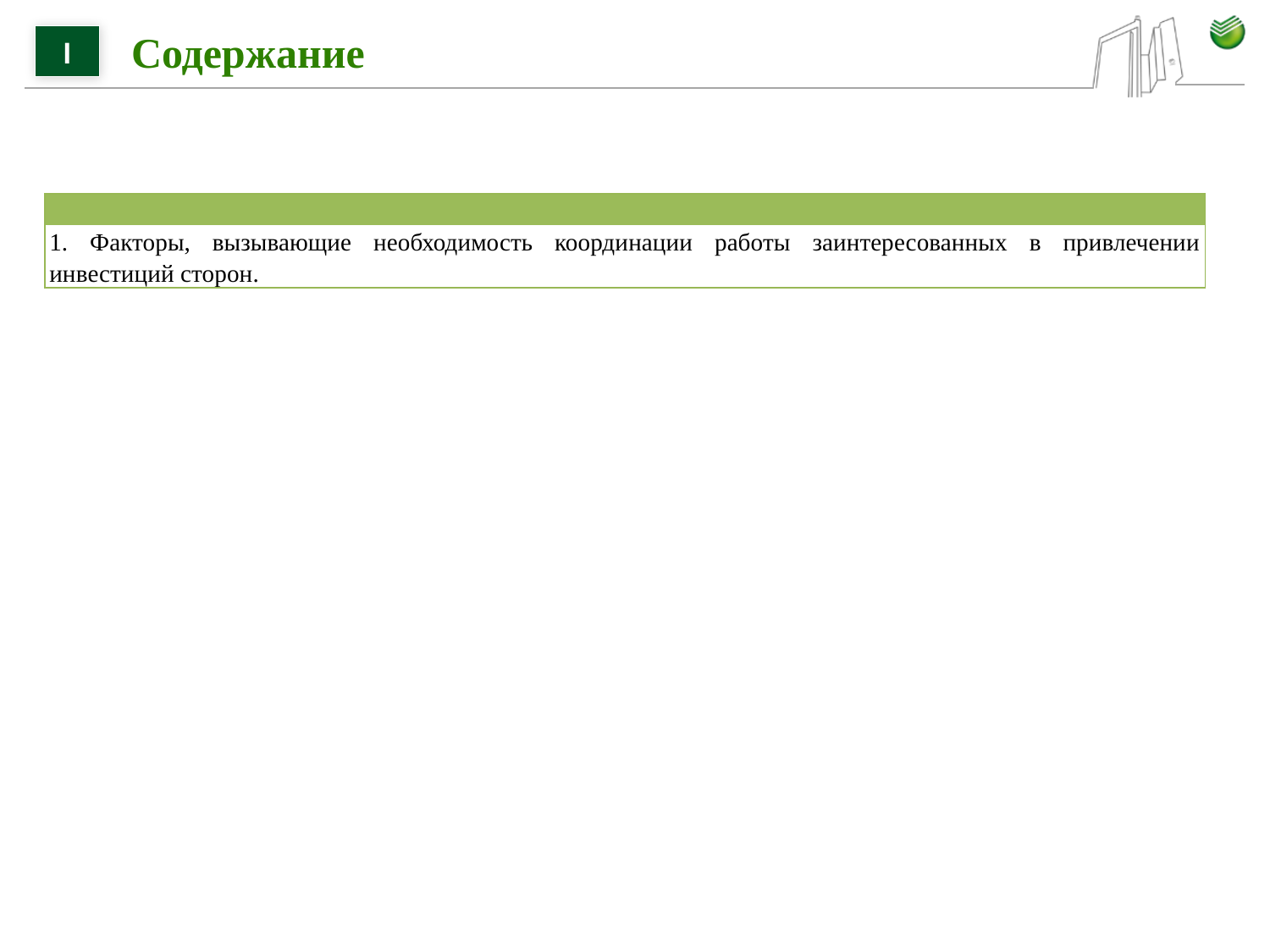

# Содержание
I
|  |
| --- |
| 1. Факторы, вызывающие необходимость координации работы заинтересованных в привлечении инвестиций сторон. |